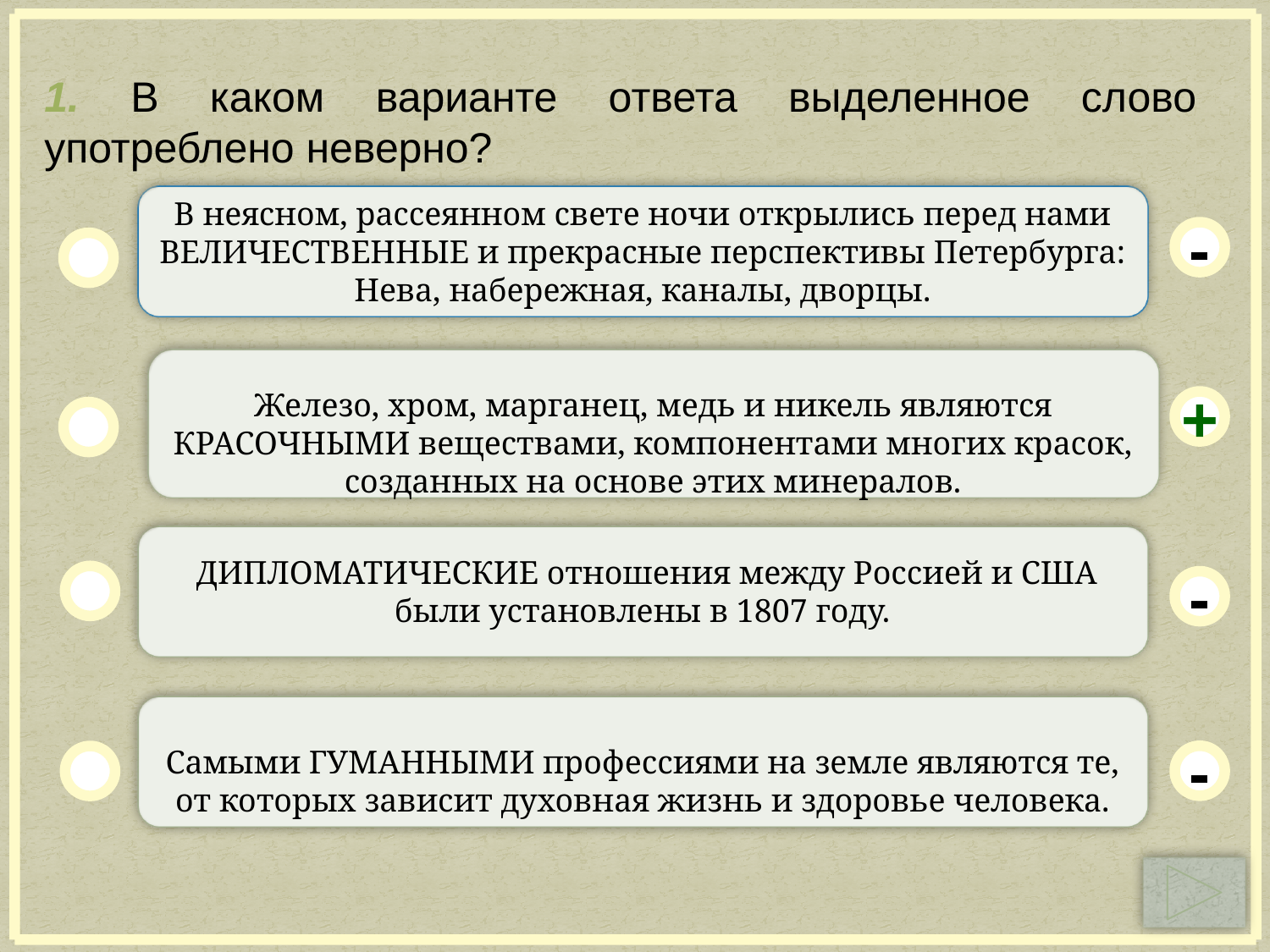

1. В каком варианте ответа выделенное слово употреблено неверно?

В неясном, рассеянном свете ночи открылись перед нами ВЕЛИЧЕСТВЕННЫЕ и прекрасные перспективы Петербурга: Нева, набережная, каналы, дворцы.
-

Железо, хром, марганец, медь и никель являются КРАСОЧНЫМИ веществами, компонентами многих красок, созданных на основе этих минералов.
+

 ДИПЛОМАТИЧЕСКИЕ отношения между Россией и США были установлены в 1807 году.

-

Самыми ГУМАННЫМИ профессиями на земле являются те, от которых зависит духовная жизнь и здоровье человека.
-